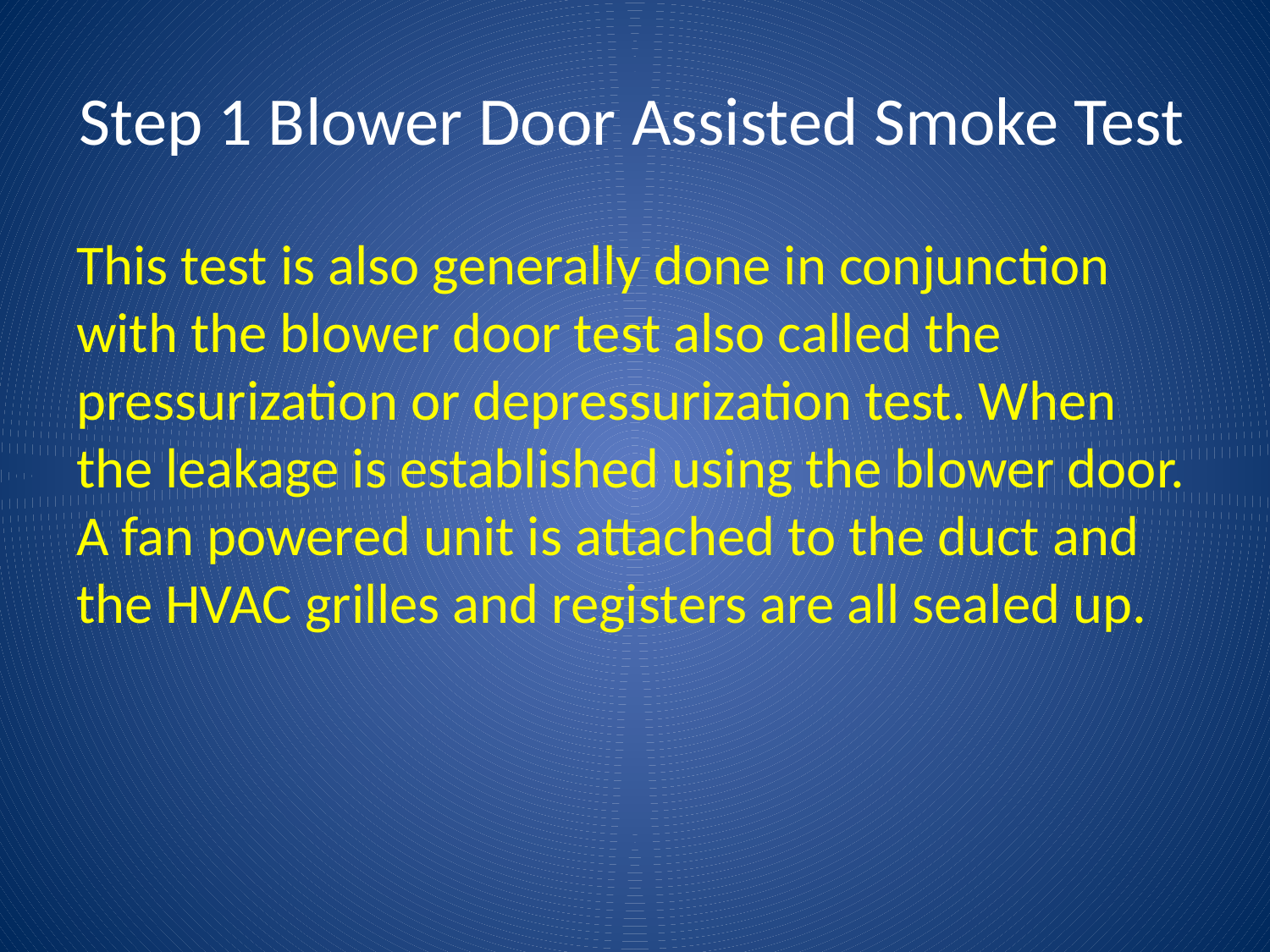

# Step 1 Blower Door Assisted Smoke Test
This test is also generally done in conjunction with the blower door test also called the pressurization or depressurization test. When the leakage is established using the blower door. A fan powered unit is attached to the duct and the HVAC grilles and registers are all sealed up.